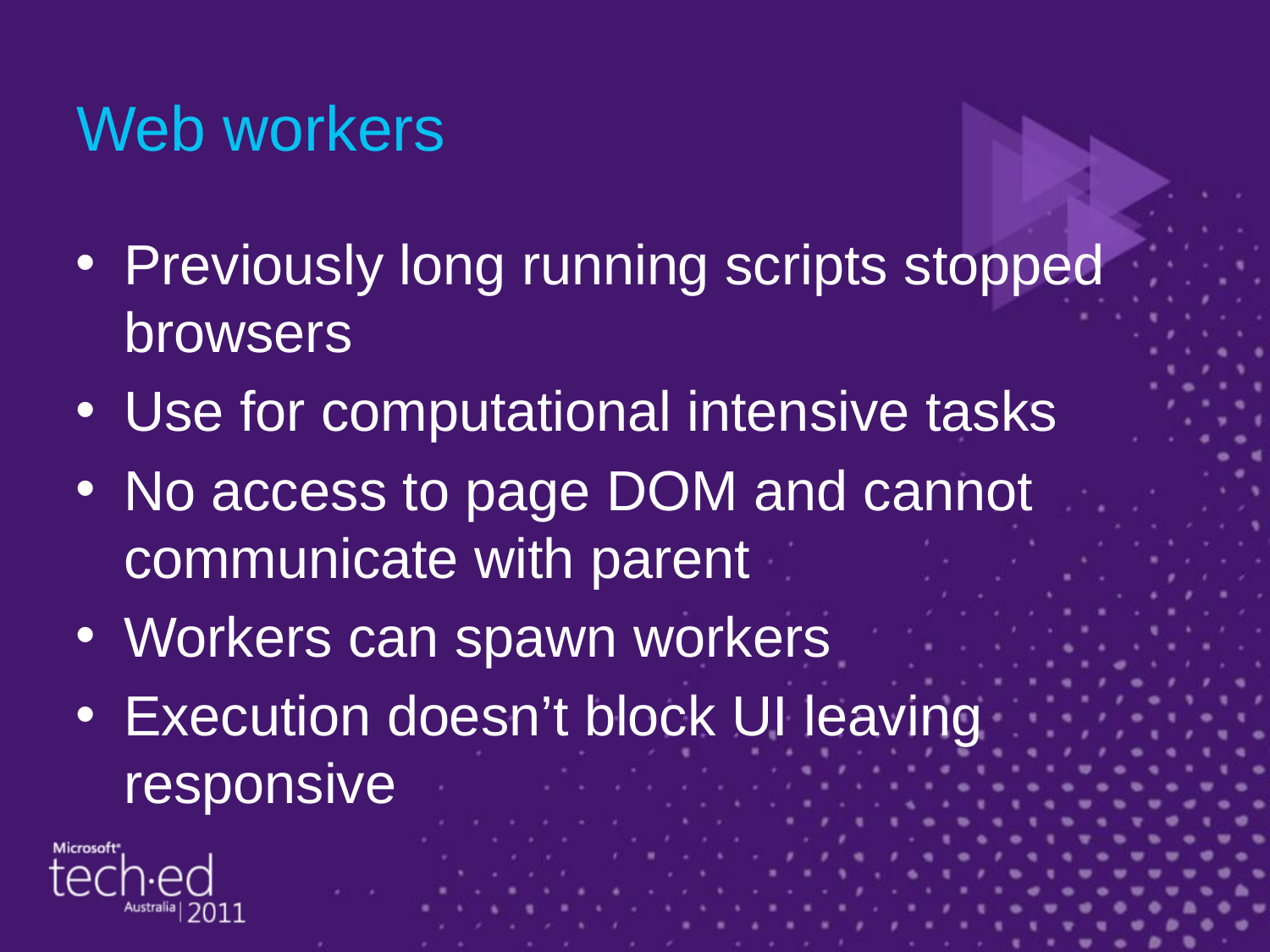

# Web workers
Previously long running scripts stopped browsers
Use for computational intensive tasks
No access to page DOM and cannot communicate with parent
Workers can spawn workers
Execution doesn’t block UI leaving responsive